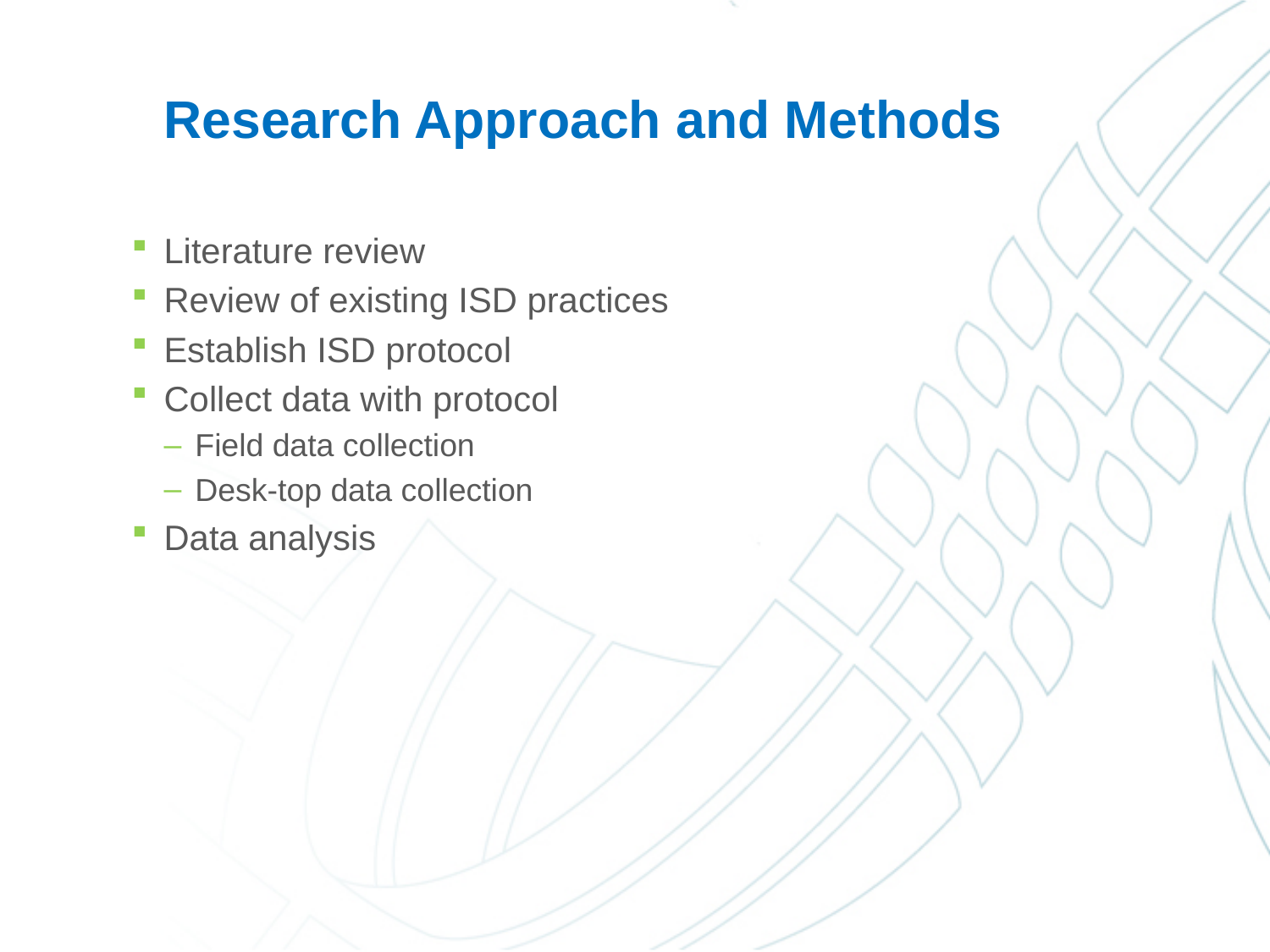

# Research Approach and Methods
Literature review
Review of existing ISD practices
Establish ISD protocol
Collect data with protocol
Field data collection
Desk-top data collection
Data analysis